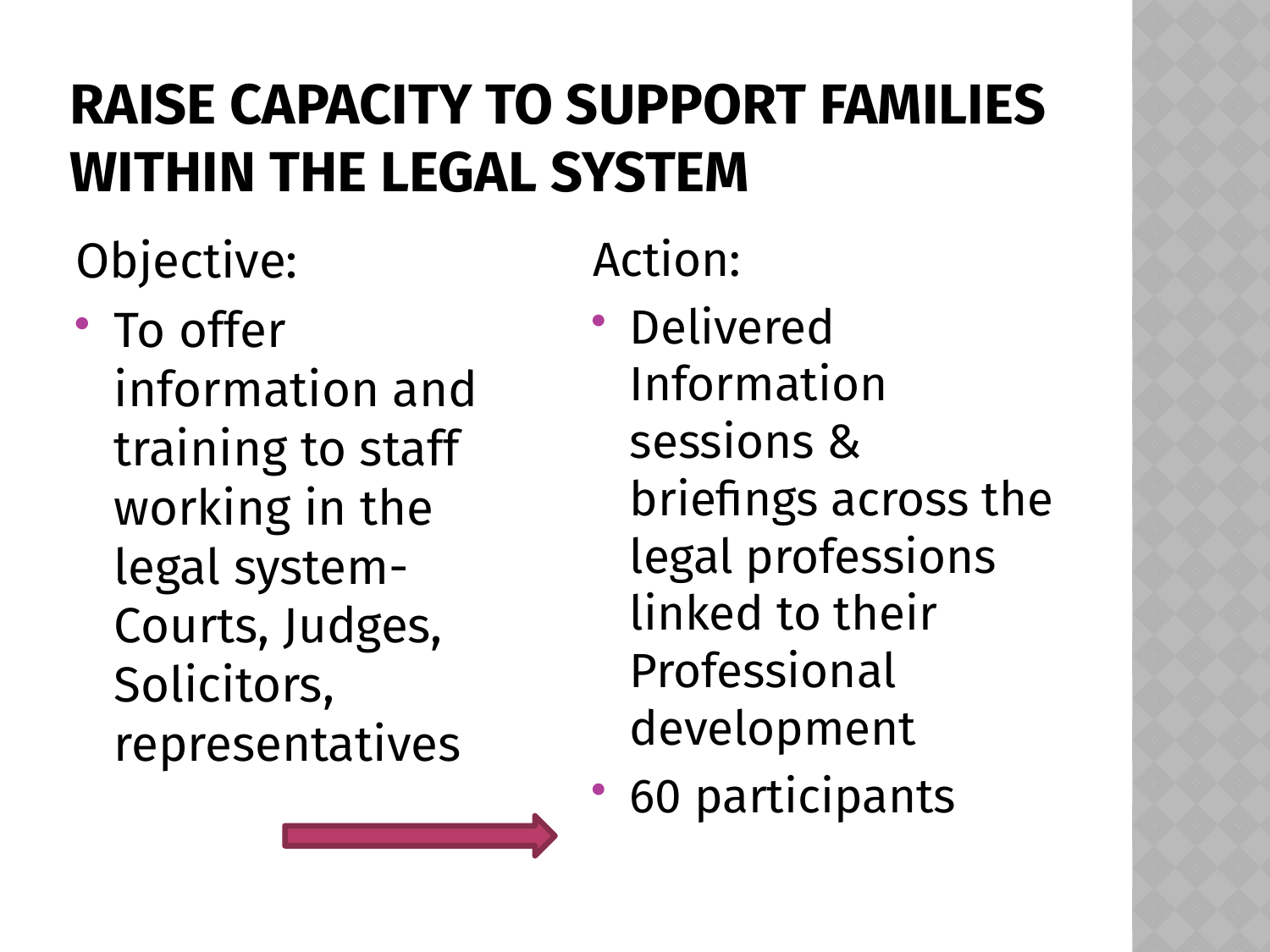

# Raise capacity to support Families within the legal system
Objective:
To offer information and training to staff working in the legal system- Courts, Judges, Solicitors, representatives

Action:
Delivered  Information sessions & briefings across the legal professions linked to their Professional development
60 participants